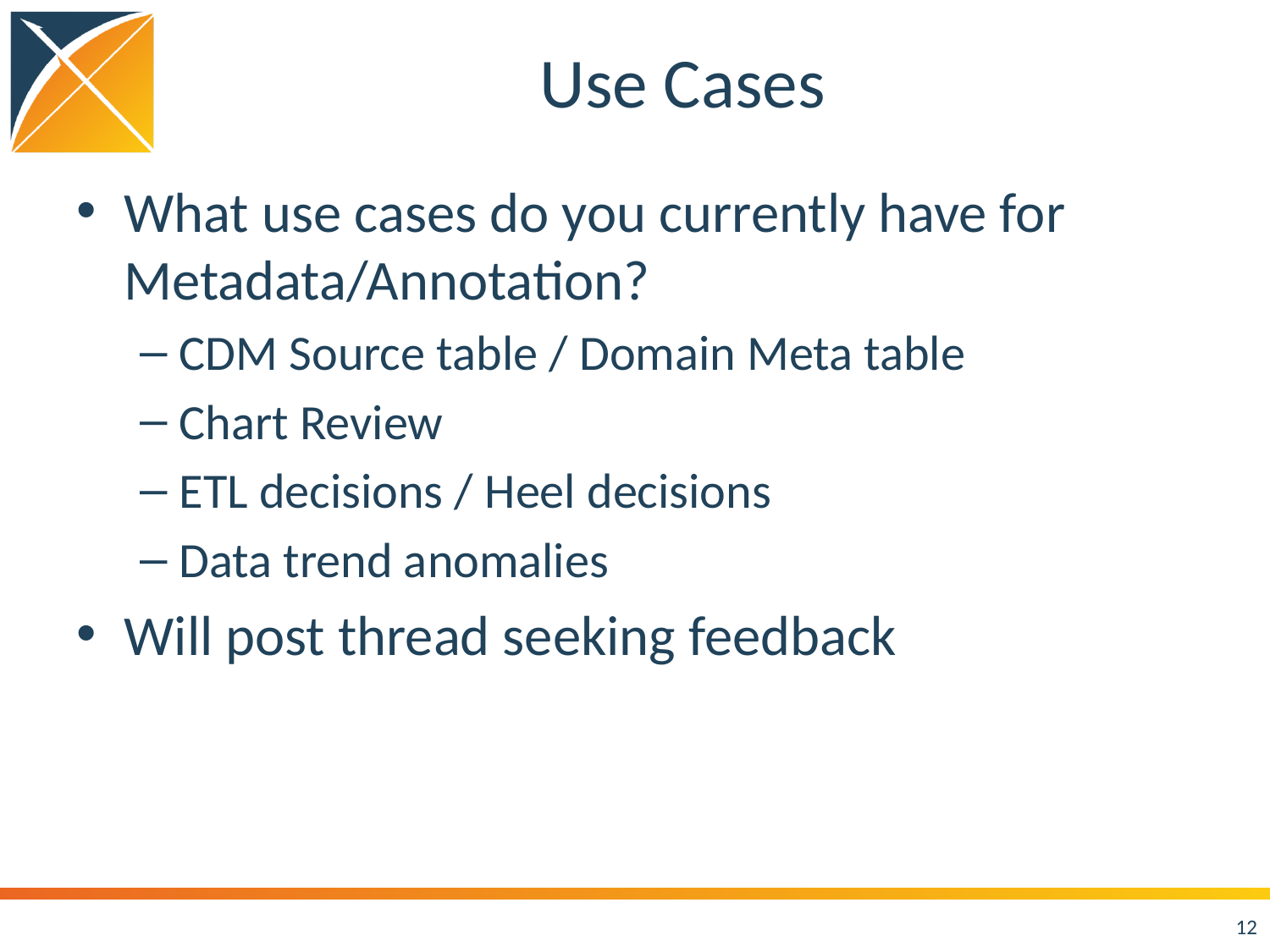

# Use Cases
What use cases do you currently have for Metadata/Annotation?
CDM Source table / Domain Meta table
Chart Review
ETL decisions / Heel decisions
Data trend anomalies
Will post thread seeking feedback

12